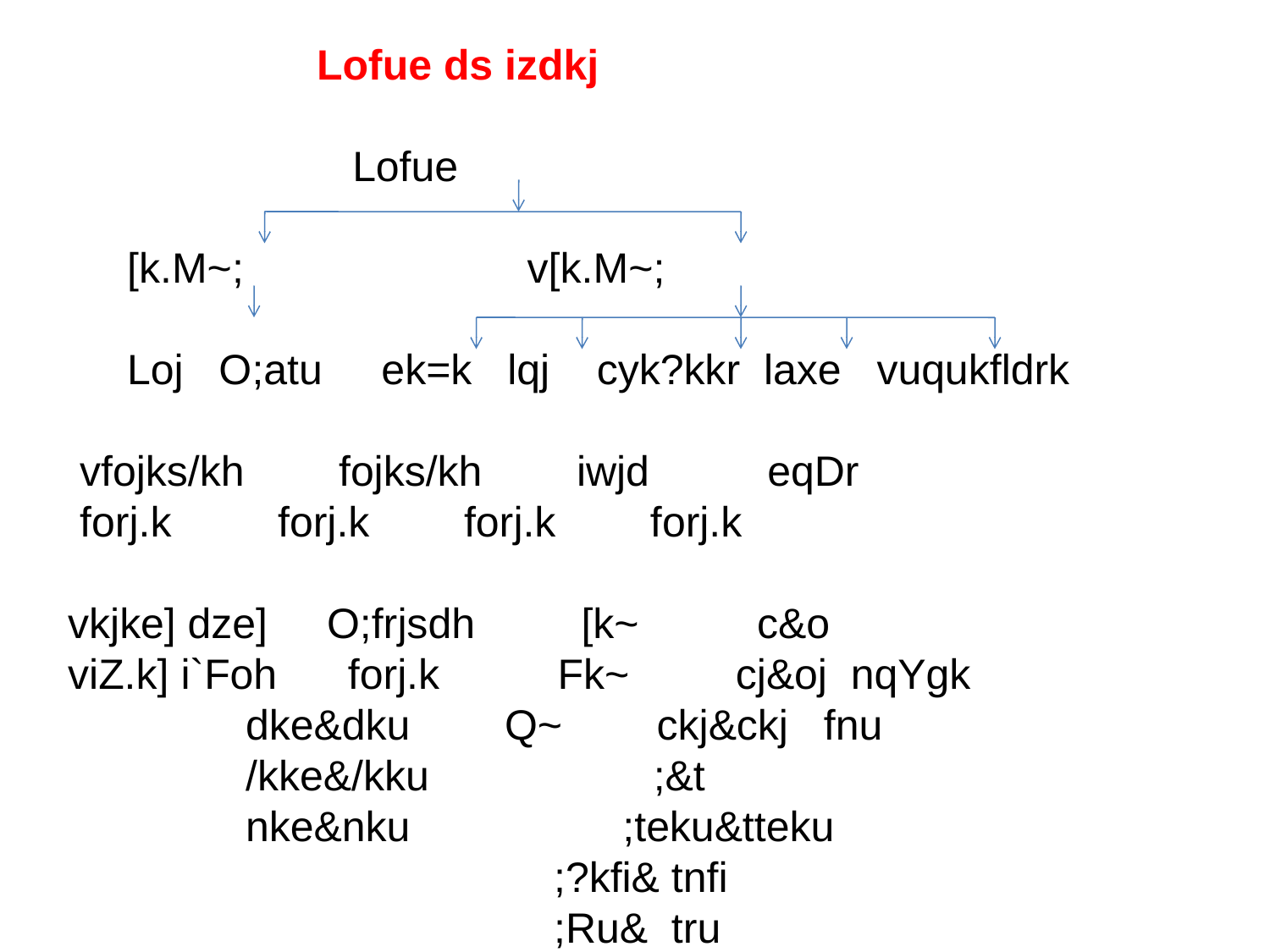

Lofue ds izdkj

                          Lofue

       [k.M~;                        v[k.M~;

       Loj   O;atu     ek=k   lqj    cyk?kkr  laxe   vuqukfldrk

   vfojks/kh        fojks/kh        iwjd          eqDr
   forj.k         forj.k        forj.k        forj.k

  vkjke] dze]     O;frjsdh         [k~          c&o
  viZ.k] i`Foh      forj.k          Fk~         cj&oj  nqYgk
                 dke&dku        Q~        ckj&ckj   fnu
                 /kke&/kku                   ;&t
                 nke&nku                  ;teku&tteku
                                           ;?kfi& tnfi
                                           ;Ru&  tru